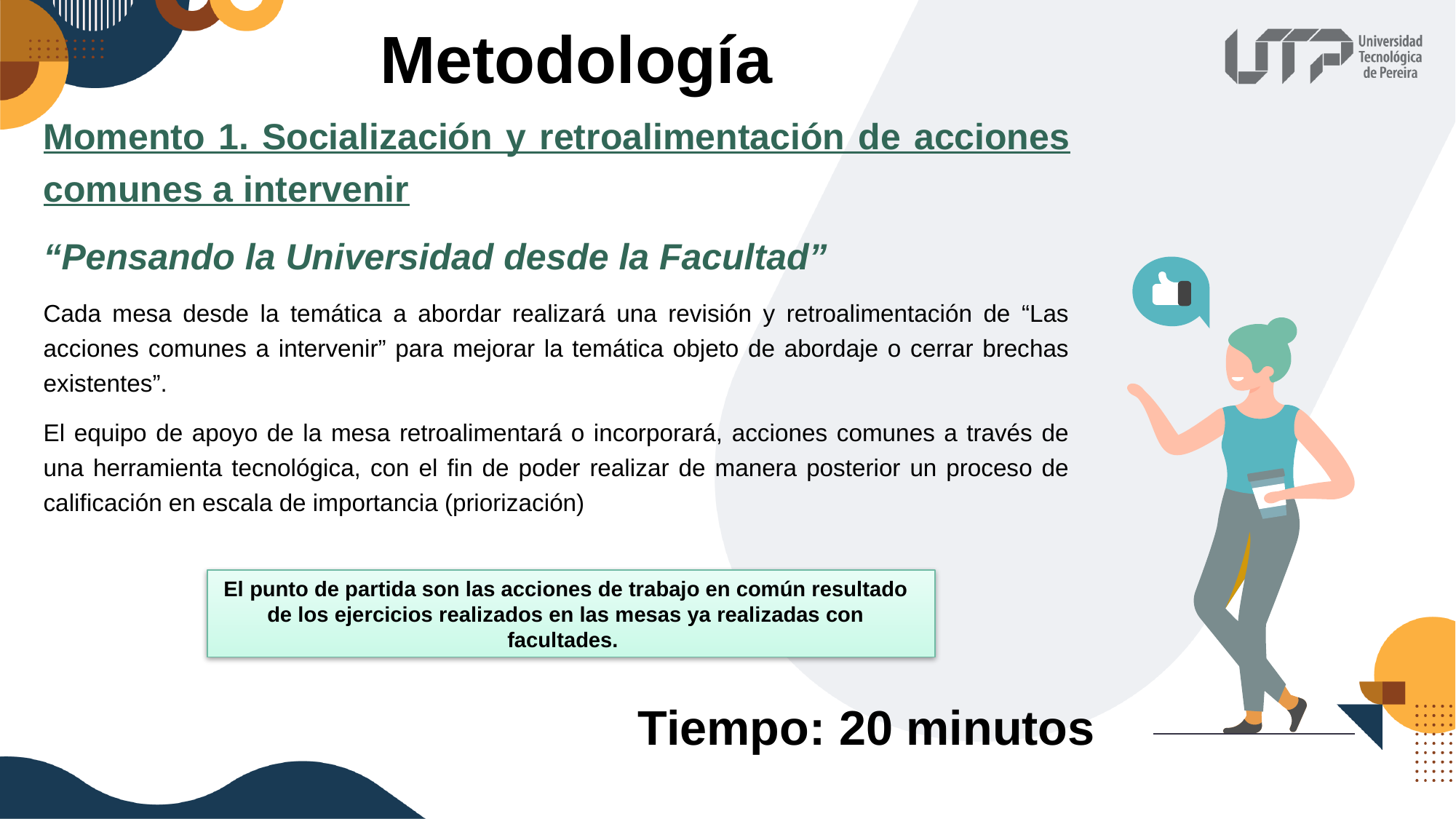

Metodología
Momento 1. Socialización y retroalimentación de acciones comunes a intervenir
“Pensando la Universidad desde la Facultad”
Cada mesa desde la temática a abordar realizará una revisión y retroalimentación de “Las acciones comunes a intervenir” para mejorar la temática objeto de abordaje o cerrar brechas existentes”.
El equipo de apoyo de la mesa retroalimentará o incorporará, acciones comunes a través de una herramienta tecnológica, con el fin de poder realizar de manera posterior un proceso de calificación en escala de importancia (priorización)

El punto de partida son las acciones de trabajo en común resultado de los ejercicios realizados en las mesas ya realizadas con facultades.
Tiempo: 20 minutos